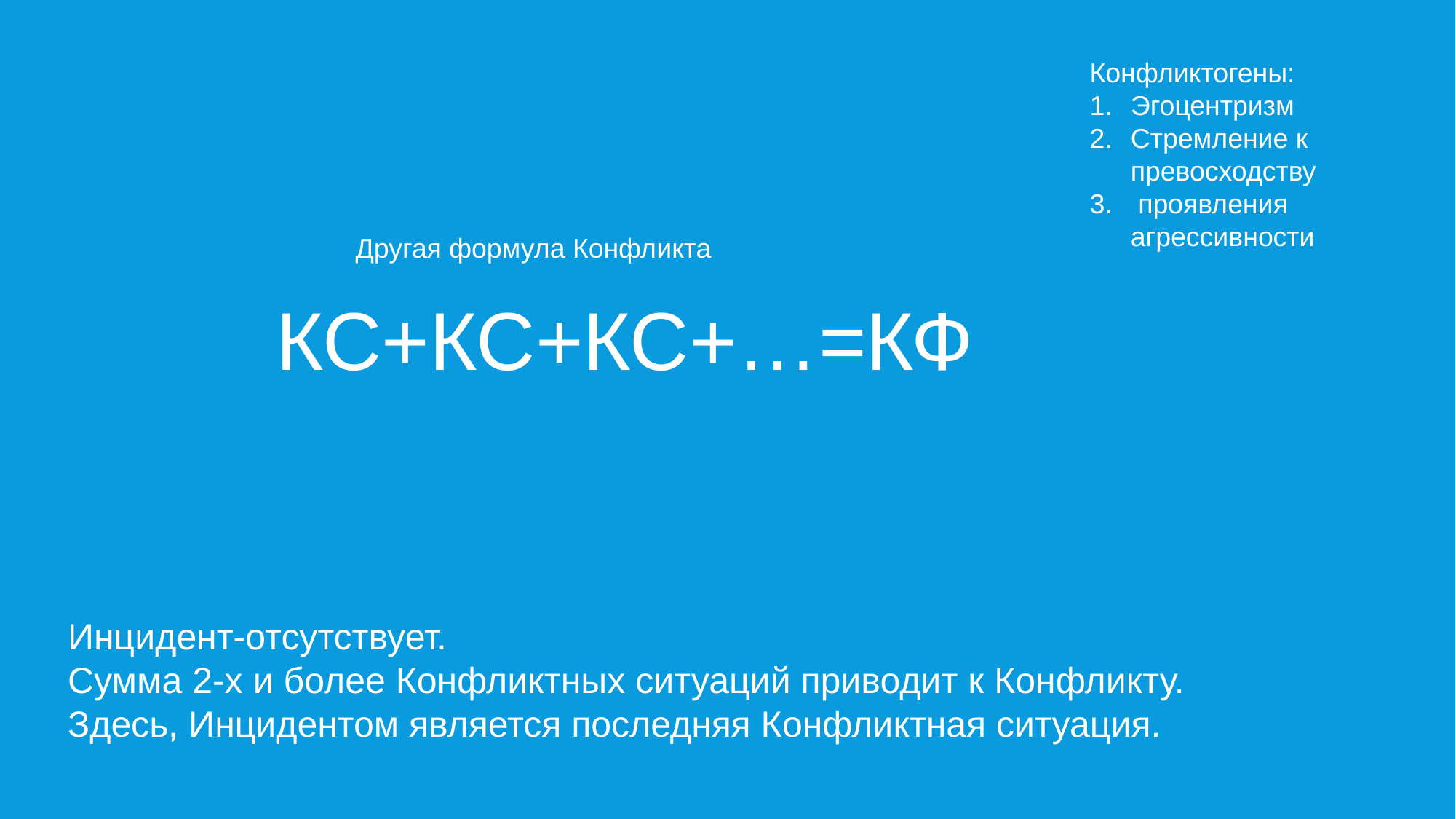

Конфликтогены:
Эгоцентризм
Стремление к превосходству
 проявления агрессивности
Другая формула Конфликта
КС+КС+КС+…=КФ
Инцидент-отсутствует.
Сумма 2-х и более Конфликтных ситуаций приводит к Конфликту.
Здесь, Инцидентом является последняя Конфликтная ситуация.